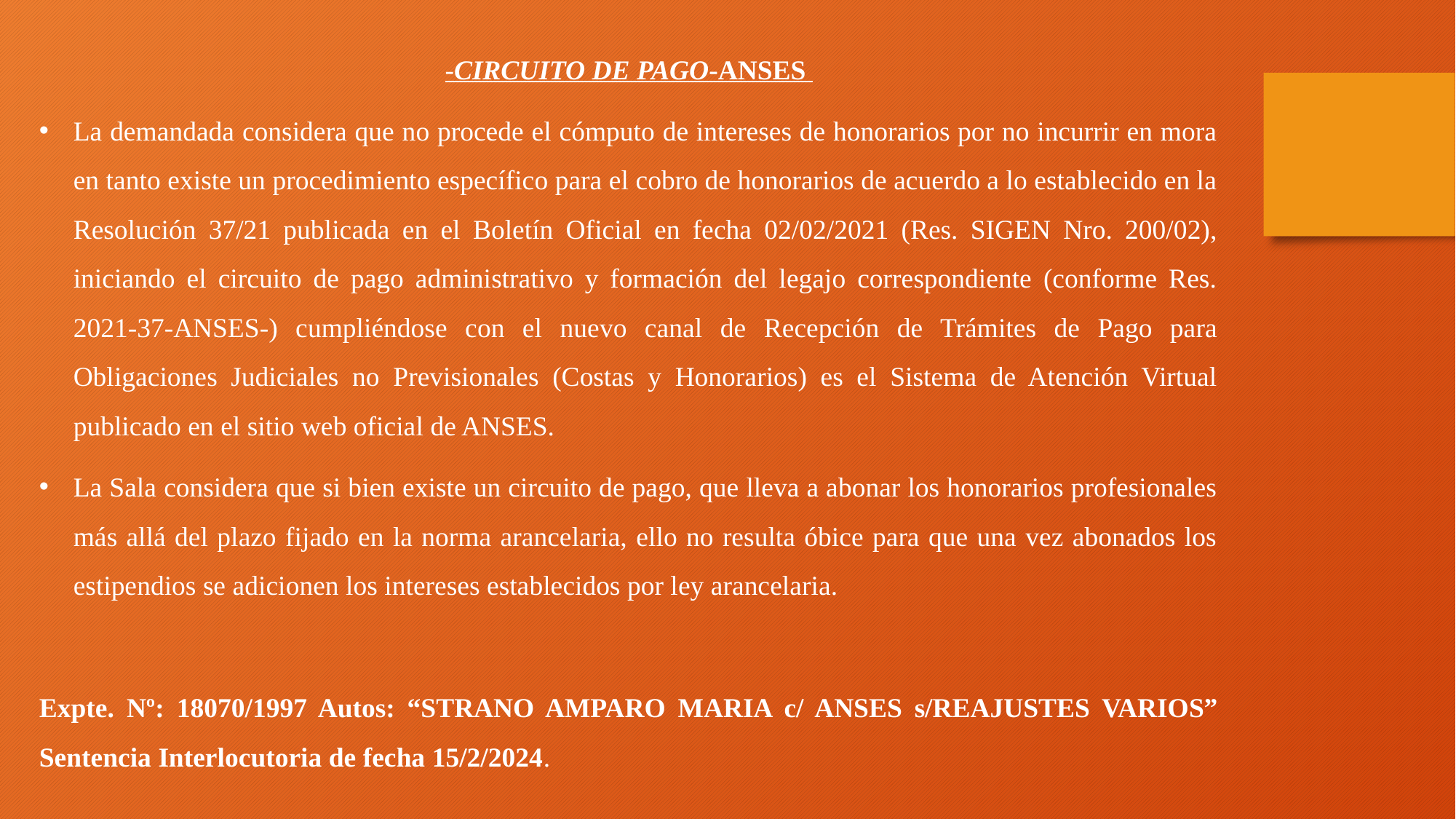

-CIRCUITO DE PAGO-ANSES
La demandada considera que no procede el cómputo de intereses de honorarios por no incurrir en mora en tanto existe un procedimiento específico para el cobro de honorarios de acuerdo a lo establecido en la Resolución 37/21 publicada en el Boletín Oficial en fecha 02/02/2021 (Res. SIGEN Nro. 200/02), iniciando el circuito de pago administrativo y formación del legajo correspondiente (conforme Res. 2021-37-ANSES-) cumpliéndose con el nuevo canal de Recepción de Trámites de Pago para Obligaciones Judiciales no Previsionales (Costas y Honorarios) es el Sistema de Atención Virtual publicado en el sitio web oficial de ANSES.
La Sala considera que si bien existe un circuito de pago, que lleva a abonar los honorarios profesionales más allá del plazo fijado en la norma arancelaria, ello no resulta óbice para que una vez abonados los estipendios se adicionen los intereses establecidos por ley arancelaria.

Expte. Nº: 18070/1997 Autos: “STRANO AMPARO MARIA c/ ANSES s/REAJUSTES VARIOS” Sentencia Interlocutoria de fecha 15/2/2024.